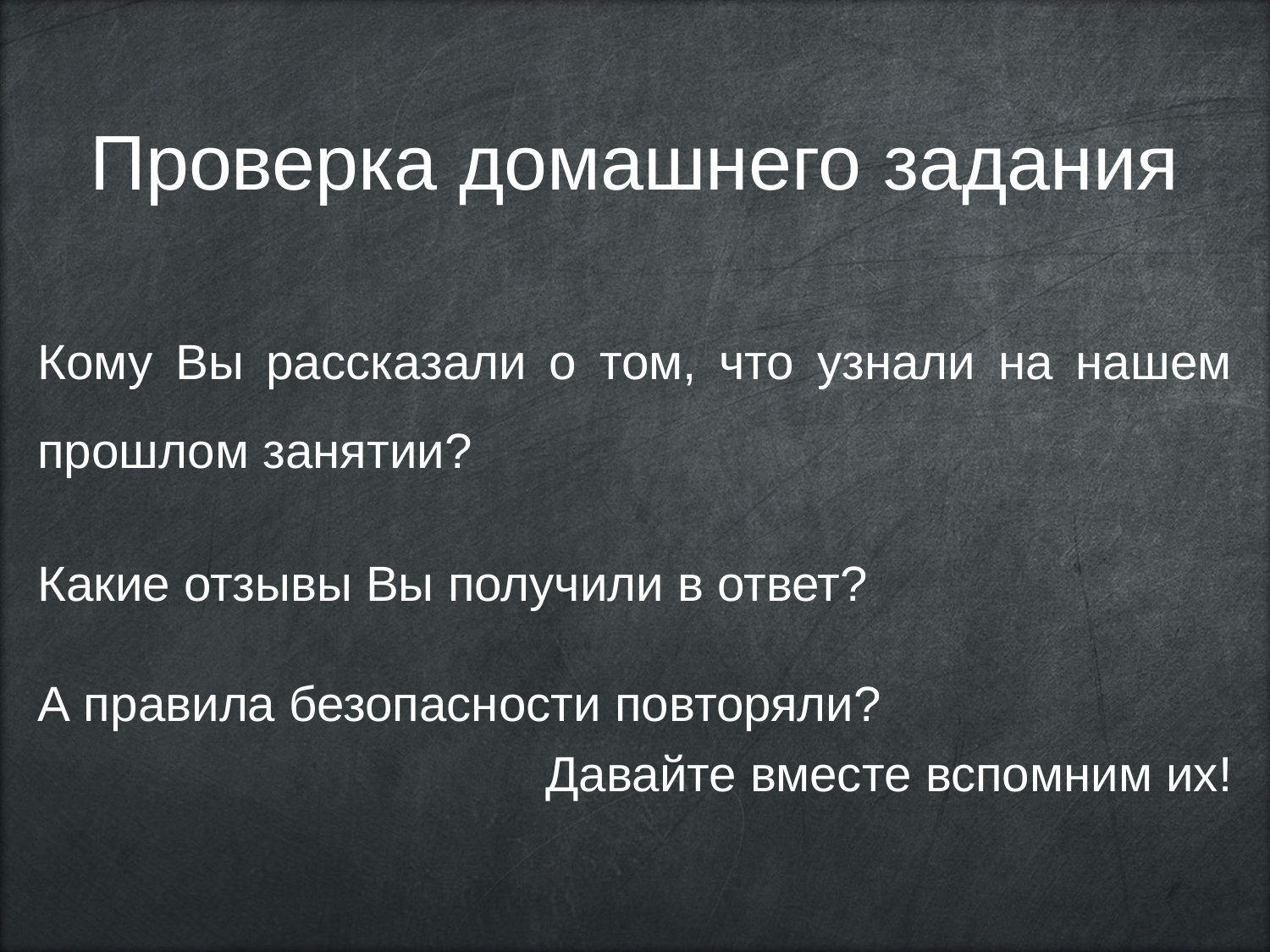

Проверка домашнего задания
Кому Вы рассказали о том, что узнали на нашем прошлом занятии?
Какие отзывы Вы получили в ответ?
А правила безопасности повторяли?
Давайте вместе вспомним их!